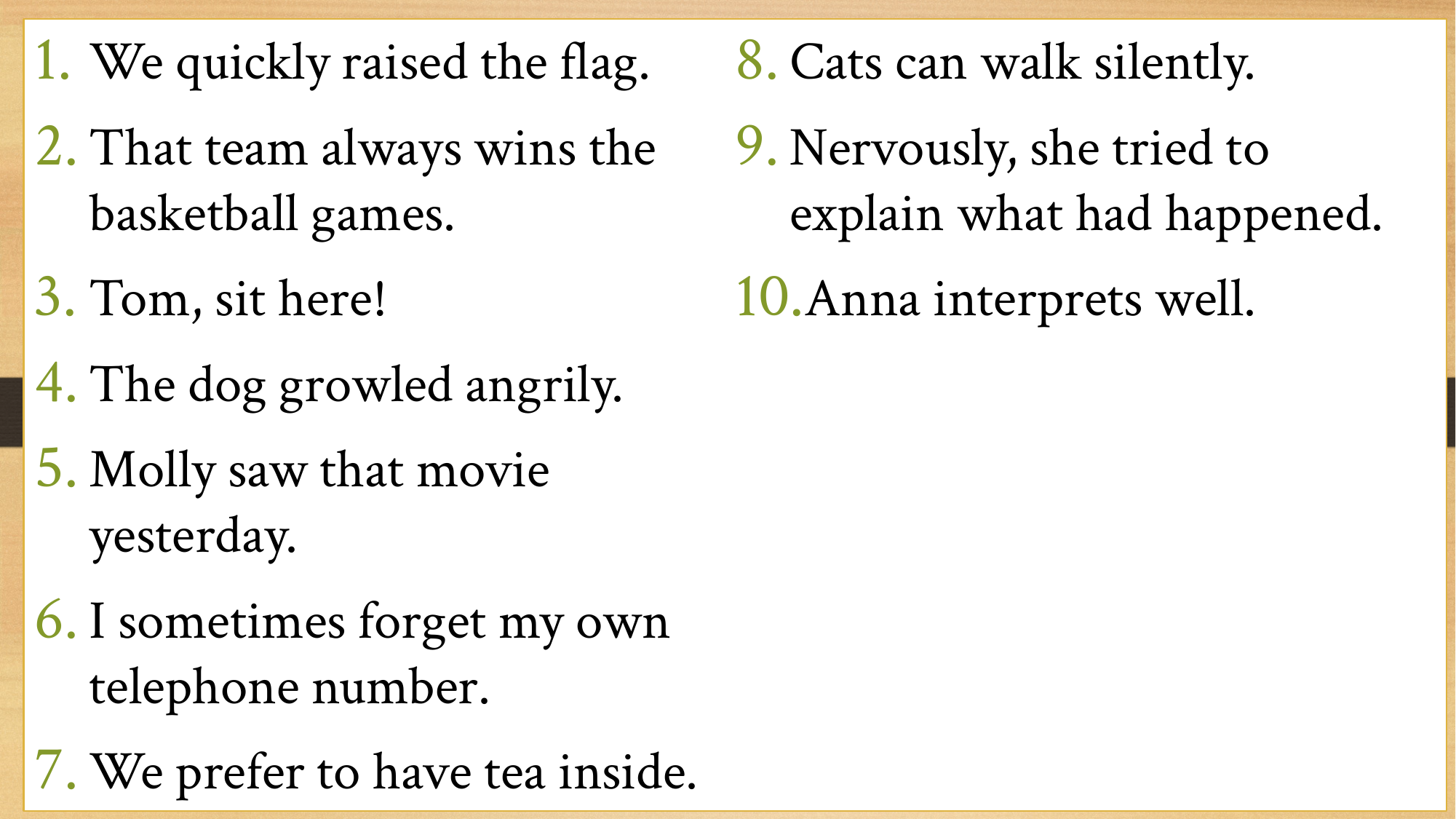

We quickly raised the flag.
That team always wins the basketball games.
Tom, sit here!
The dog growled angrily.
Molly saw that movie yesterday.
I sometimes forget my own telephone number.
We prefer to have tea inside.
Cats can walk silently.
Nervously, she tried to explain what had happened.
Anna interprets well.